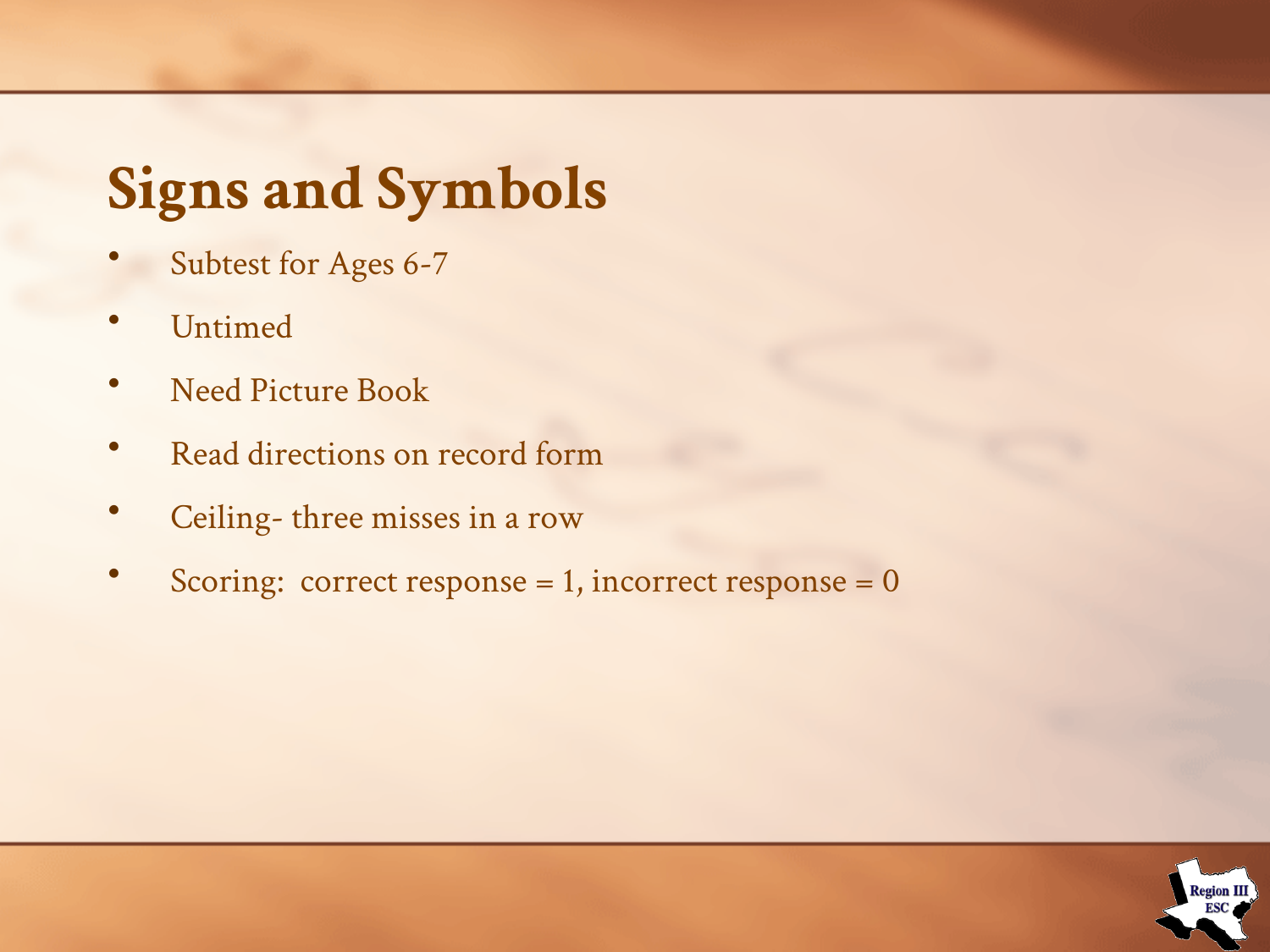

# Signs and Symbols
Subtest for Ages 6-7
Untimed
Need Picture Book
Read directions on record form
Ceiling- three misses in a row
Scoring:  correct response = 1, incorrect response = 0